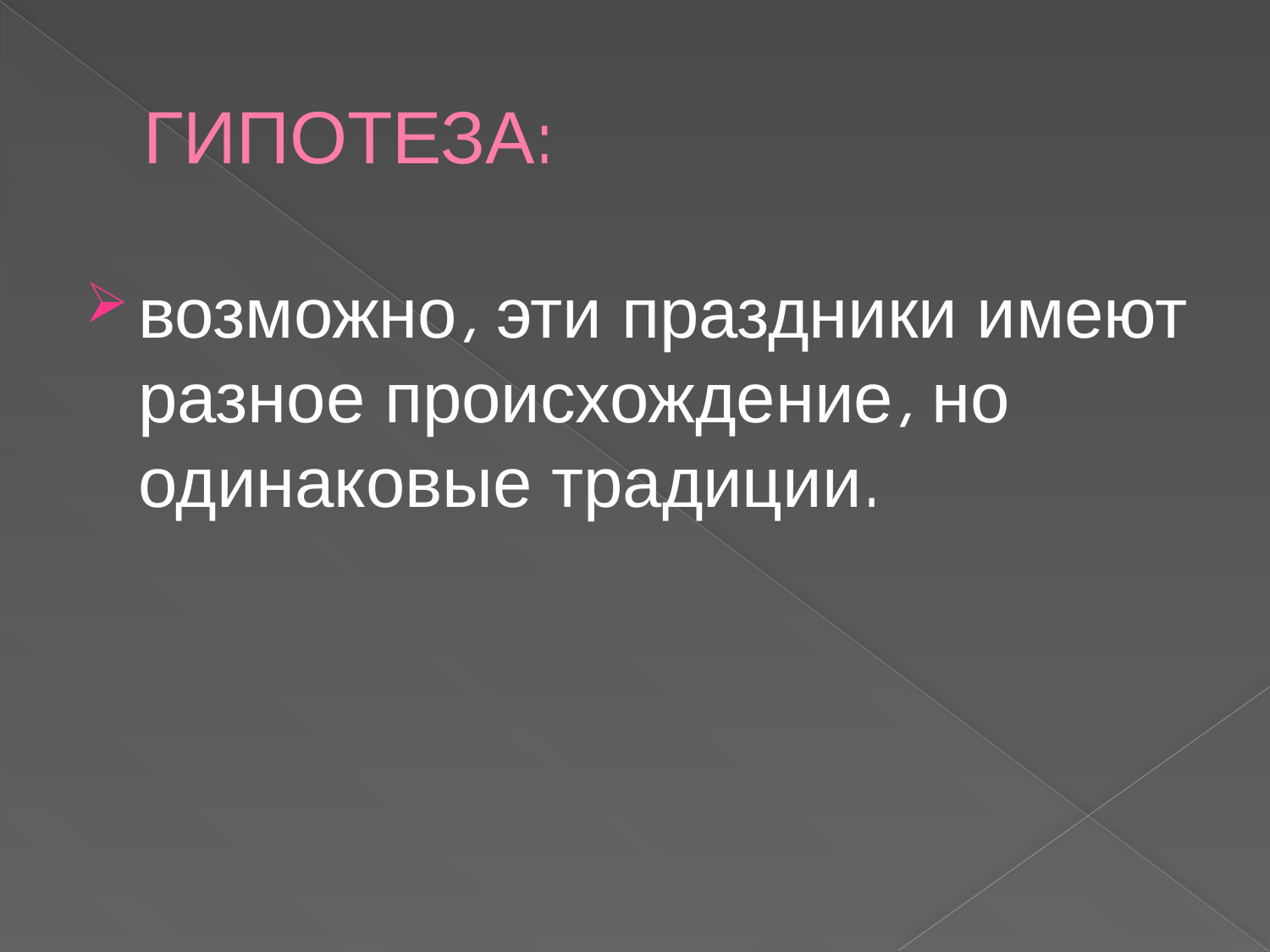

# ГИПОТЕЗА:
возможно, эти праздники имеют разное происхождение, но одинаковые традиции.